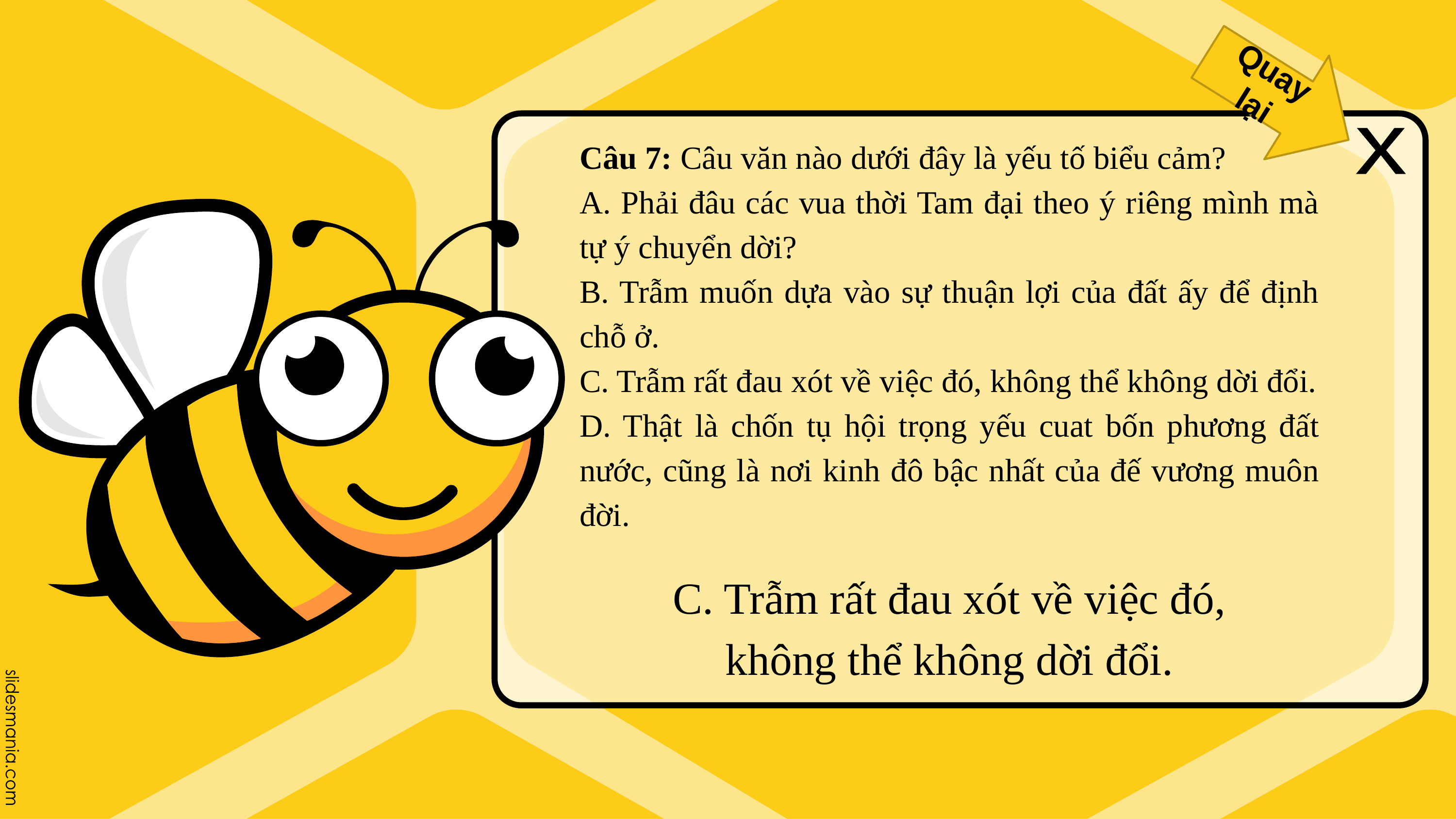

Quay lại
x
Câu 7: Câu văn nào dưới đây là yếu tố biểu cảm?
A. Phải đâu các vua thời Tam đại theo ý riêng mình mà tự ý chuyển dời?
B. Trẫm muốn dựa vào sự thuận lợi của đất ấy để định chỗ ở.
C. Trẫm rất đau xót về việc đó, không thể không dời đổi.
D. Thật là chốn tụ hội trọng yếu cuat bốn phương đất nước, cũng là nơi kinh đô bậc nhất của đế vương muôn đời.
C. Trẫm rất đau xót về việc đó, không thể không dời đổi.